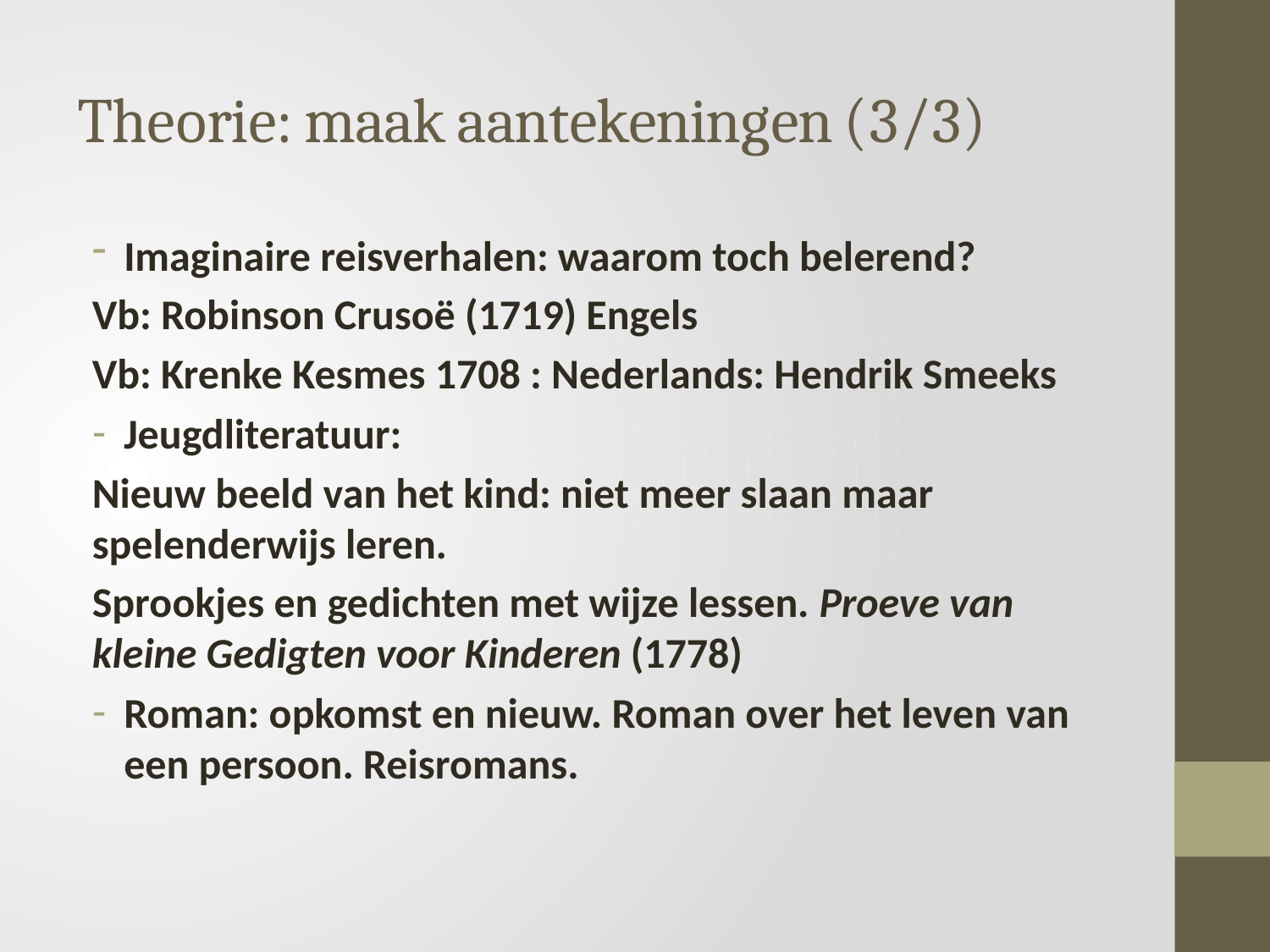

# Theorie: maak aantekeningen (3/3)
Imaginaire reisverhalen: waarom toch belerend?
Vb: Robinson Crusoë (1719) Engels
Vb: Krenke Kesmes 1708 : Nederlands: Hendrik Smeeks
Jeugdliteratuur:
Nieuw beeld van het kind: niet meer slaan maar spelenderwijs leren.
Sprookjes en gedichten met wijze lessen. Proeve van kleine Gedigten voor Kinderen (1778)
Roman: opkomst en nieuw. Roman over het leven van een persoon. Reisromans.